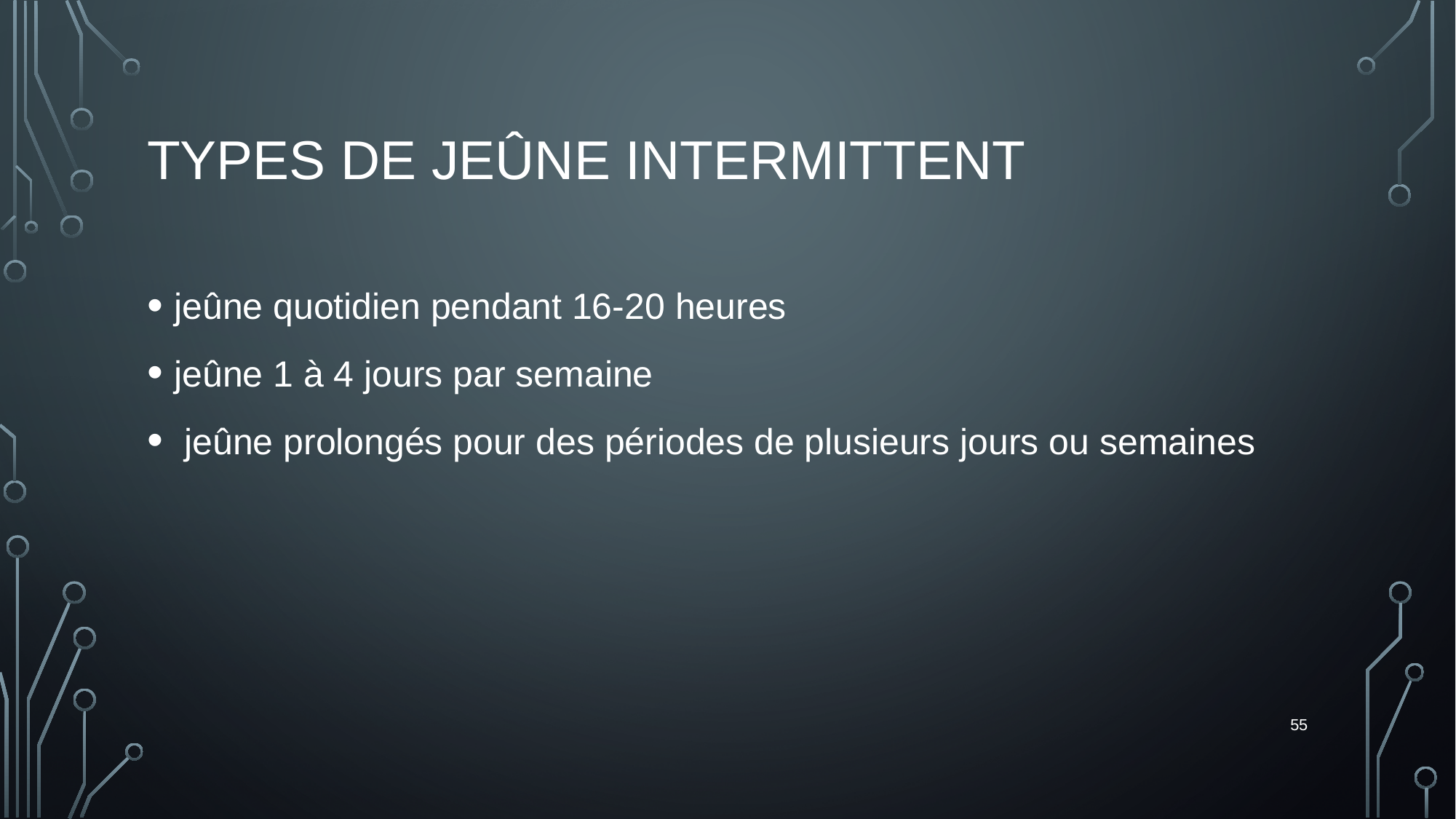

# Types de jeûne intermittent
jeûne quotidien pendant 16-20 heures
jeûne 1 à 4 jours par semaine
 jeûne prolongés pour des périodes de plusieurs jours ou semaines

55